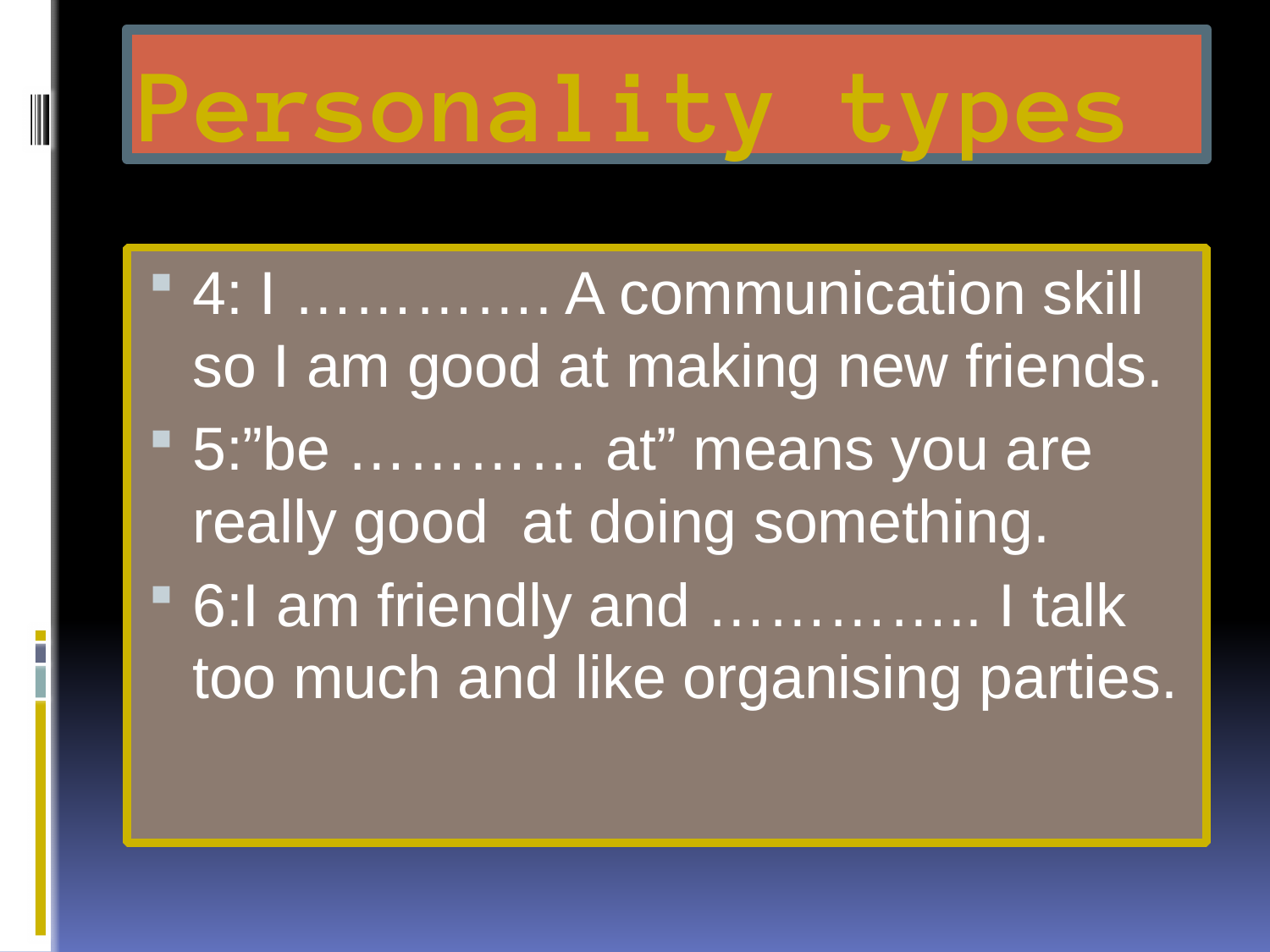

# Personality types
4: I …………. A communication skill so I am good at making new friends.
5:”be ………… at” means you are really good  at doing something.
6:I am friendly and ………….. I talk too much and like organising parties.